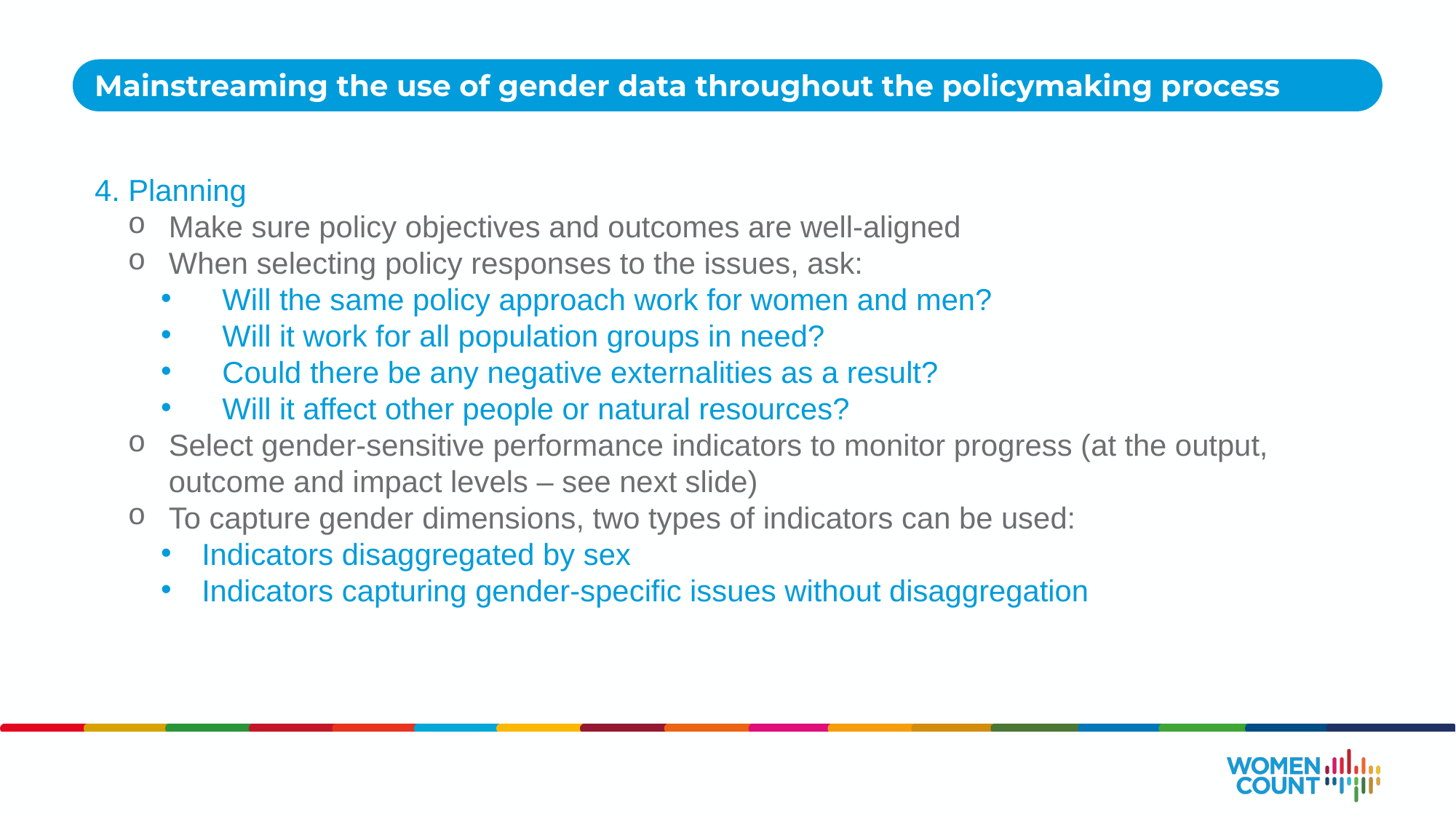

Mainstreaming the use of gender data throughout the policymaking process

4. Planning
Make sure policy objectives and outcomes are well-aligned
When selecting policy responses to the issues, ask:
Will the same policy approach work for women and men?
Will it work for all population groups in need?
Could there be any negative externalities as a result?
Will it affect other people or natural resources?
Select gender-sensitive performance indicators to monitor progress (at the output, outcome and impact levels – see next slide)
To capture gender dimensions, two types of indicators can be used:
Indicators disaggregated by sex
Indicators capturing gender-specific issues without disaggregation